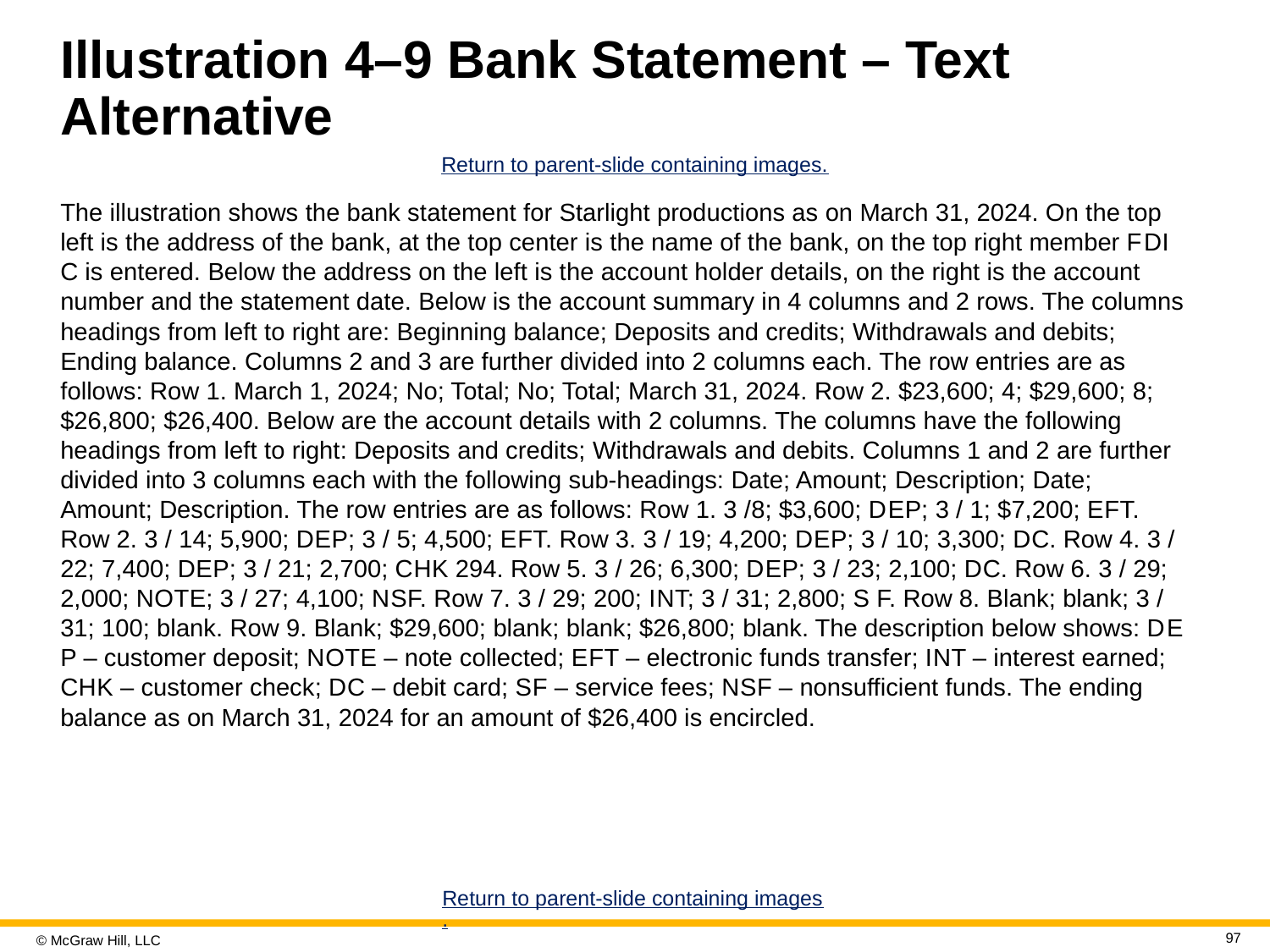

# Illustration 4–9 Bank Statement – Text Alternative
Return to parent-slide containing images.
The illustration shows the bank statement for Starlight productions as on March 31, 2024. On the top left is the address of the bank, at the top center is the name of the bank, on the top right member F D I C is entered. Below the address on the left is the account holder details, on the right is the account number and the statement date. Below is the account summary in 4 columns and 2 rows. The columns headings from left to right are: Beginning balance; Deposits and credits; Withdrawals and debits; Ending balance. Columns 2 and 3 are further divided into 2 columns each. The row entries are as follows: Row 1. March 1, 2024; No; Total; No; Total; March 31, 2024. Row 2. $23,600; 4; $29,600; 8; $26,800; $26,400. Below are the account details with 2 columns. The columns have the following headings from left to right: Deposits and credits; Withdrawals and debits. Columns 1 and 2 are further divided into 3 columns each with the following sub-headings: Date; Amount; Description; Date; Amount; Description. The row entries are as follows: Row 1. 3 /8; $3,600; D E P; 3 / 1; $7,200; E F T. Row 2. 3 / 14; 5,900; D E P; 3 / 5; 4,500; E F T. Row 3. 3 / 19; 4,200; D E P; 3 / 10; 3,300; D C. Row 4. 3 / 22; 7,400; D E P; 3 / 21; 2,700; C H K 294. Row 5. 3 / 26; 6,300; D E P; 3 / 23; 2,100; D C. Row 6. 3 / 29; 2,000; N O T E; 3 / 27; 4,100; N S F. Row 7. 3 / 29; 200; I N T; 3 / 31; 2,800; S F. Row 8. Blank; blank; 3 / 31; 100; blank. Row 9. Blank; $29,600; blank; blank; $26,800; blank. The description below shows: D E P – customer deposit; N O T E – note collected; E F T – electronic funds transfer; I N T – interest earned; C H K – customer check; D C – debit card; S F – service fees; N S F – nonsufficient funds. The ending balance as on March 31, 2024 for an amount of $26,400 is encircled.
Return to parent-slide containing images.
97